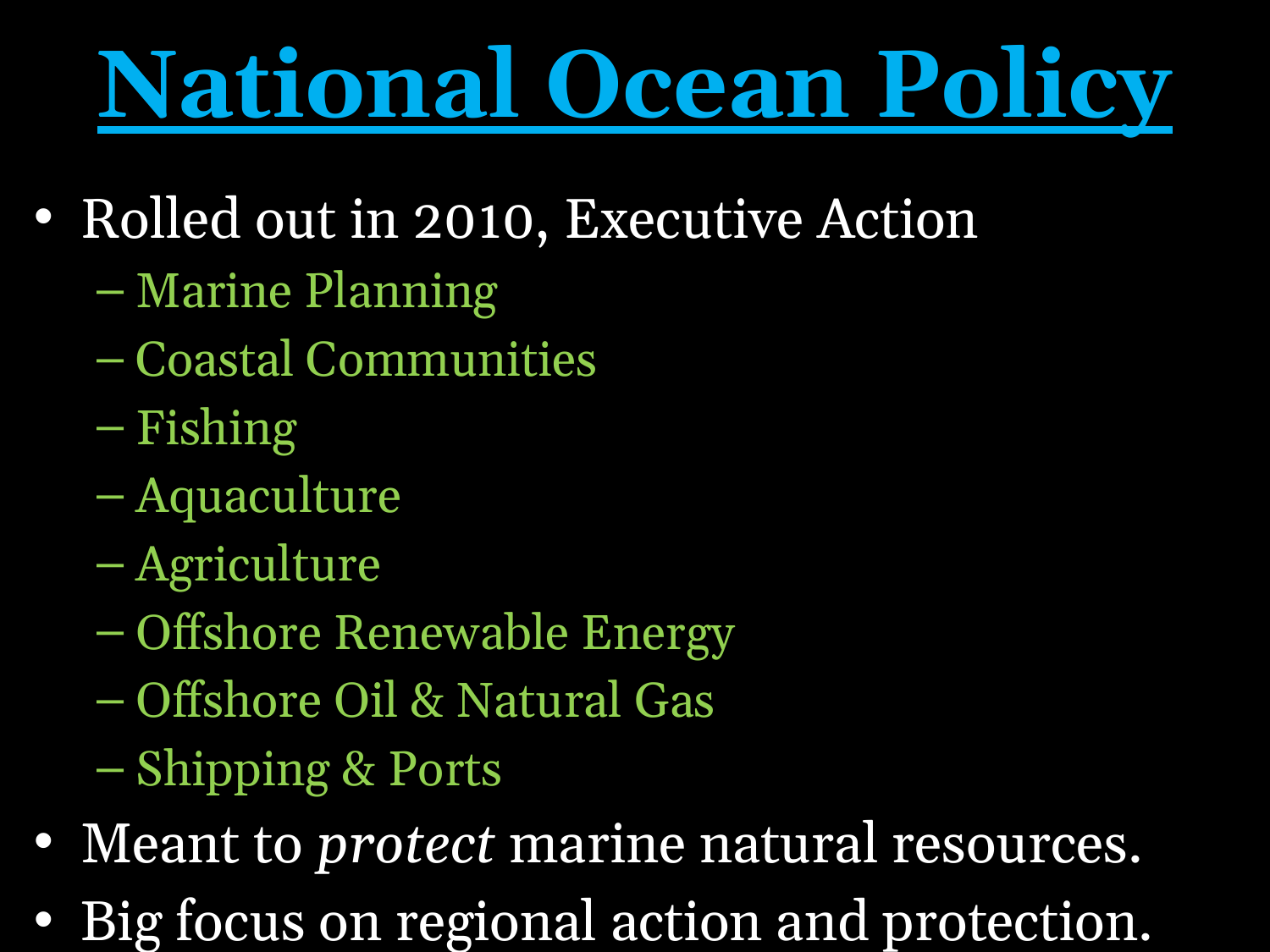

# National Ocean Policy
Rolled out in 2010, Executive Action
Marine Planning
Coastal Communities
Fishing
Aquaculture
Agriculture
Offshore Renewable Energy
Offshore Oil & Natural Gas
Shipping & Ports
Meant to protect marine natural resources.
Big focus on regional action and protection.